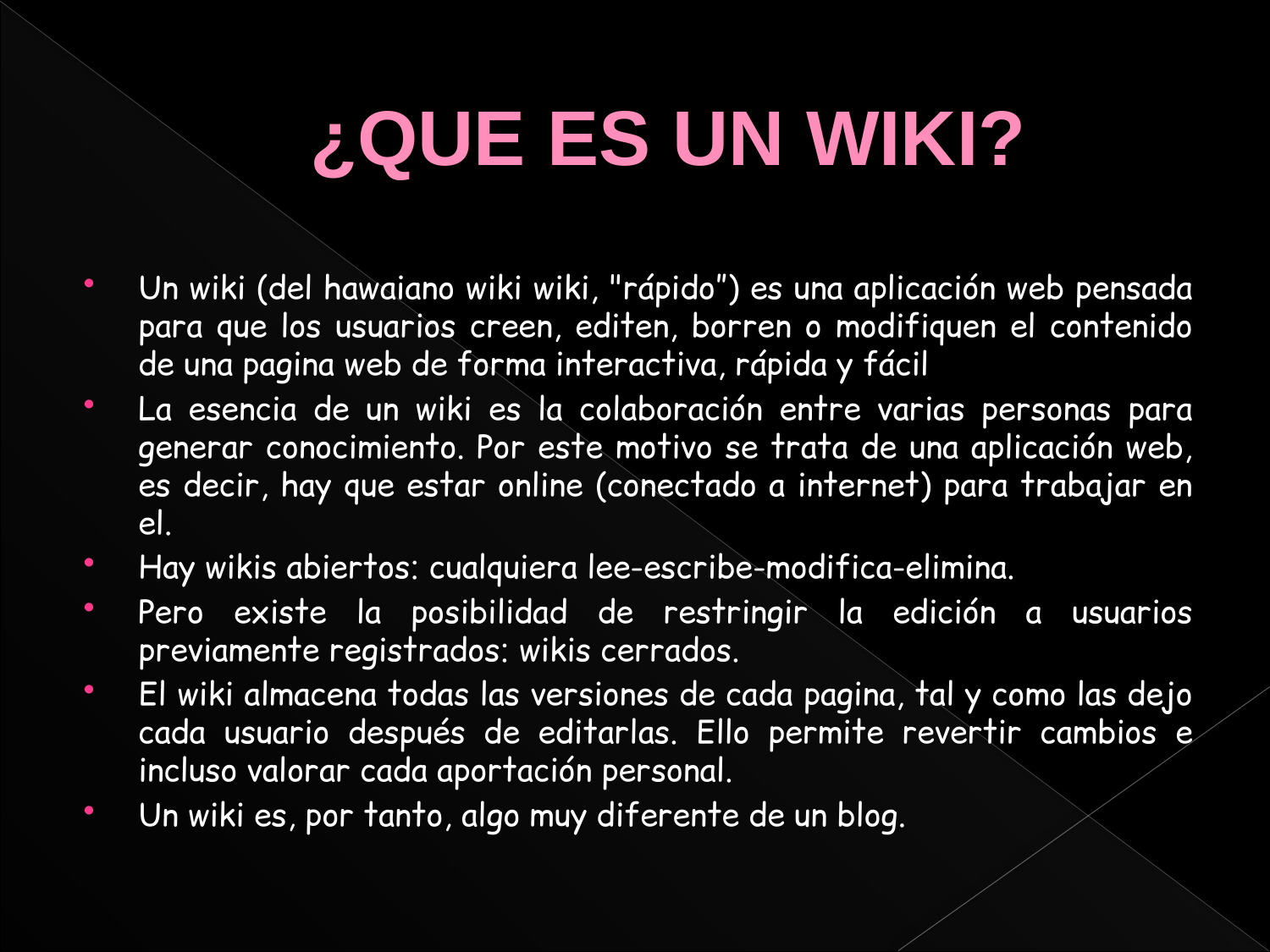

# ¿QUE ES UN WIKI?
Un wiki (del hawaiano wiki wiki, "rápido”) es una aplicación web pensada para que los usuarios creen, editen, borren o modifiquen el contenido de una pagina web de forma interactiva, rápida y fácil
La esencia de un wiki es la colaboración entre varias personas para generar conocimiento. Por este motivo se trata de una aplicación web, es decir, hay que estar online (conectado a internet) para trabajar en el.
Hay wikis abiertos: cualquiera lee-escribe-modifica-elimina.
Pero existe la posibilidad de restringir la edición a usuarios previamente registrados: wikis cerrados.
El wiki almacena todas las versiones de cada pagina, tal y como las dejo cada usuario después de editarlas. Ello permite revertir cambios e incluso valorar cada aportación personal.
Un wiki es, por tanto, algo muy diferente de un blog.